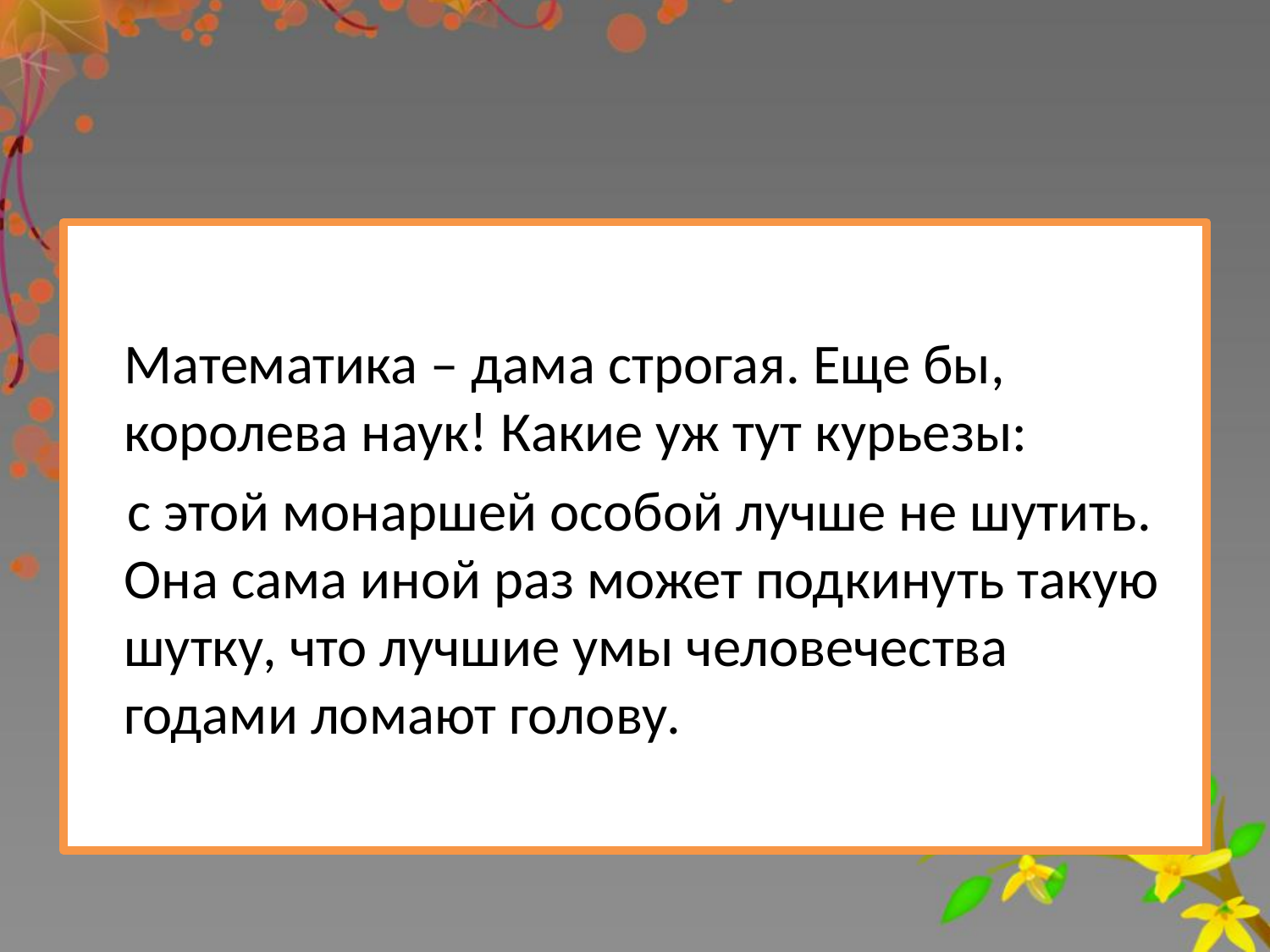

#
	Математика – дама строгая. Еще бы, королева наук! Какие уж тут курьезы:
    с этой монаршей особой лучше не шутить. Она сама иной раз может подкинуть такую шутку, что лучшие умы человечества годами ломают голову.